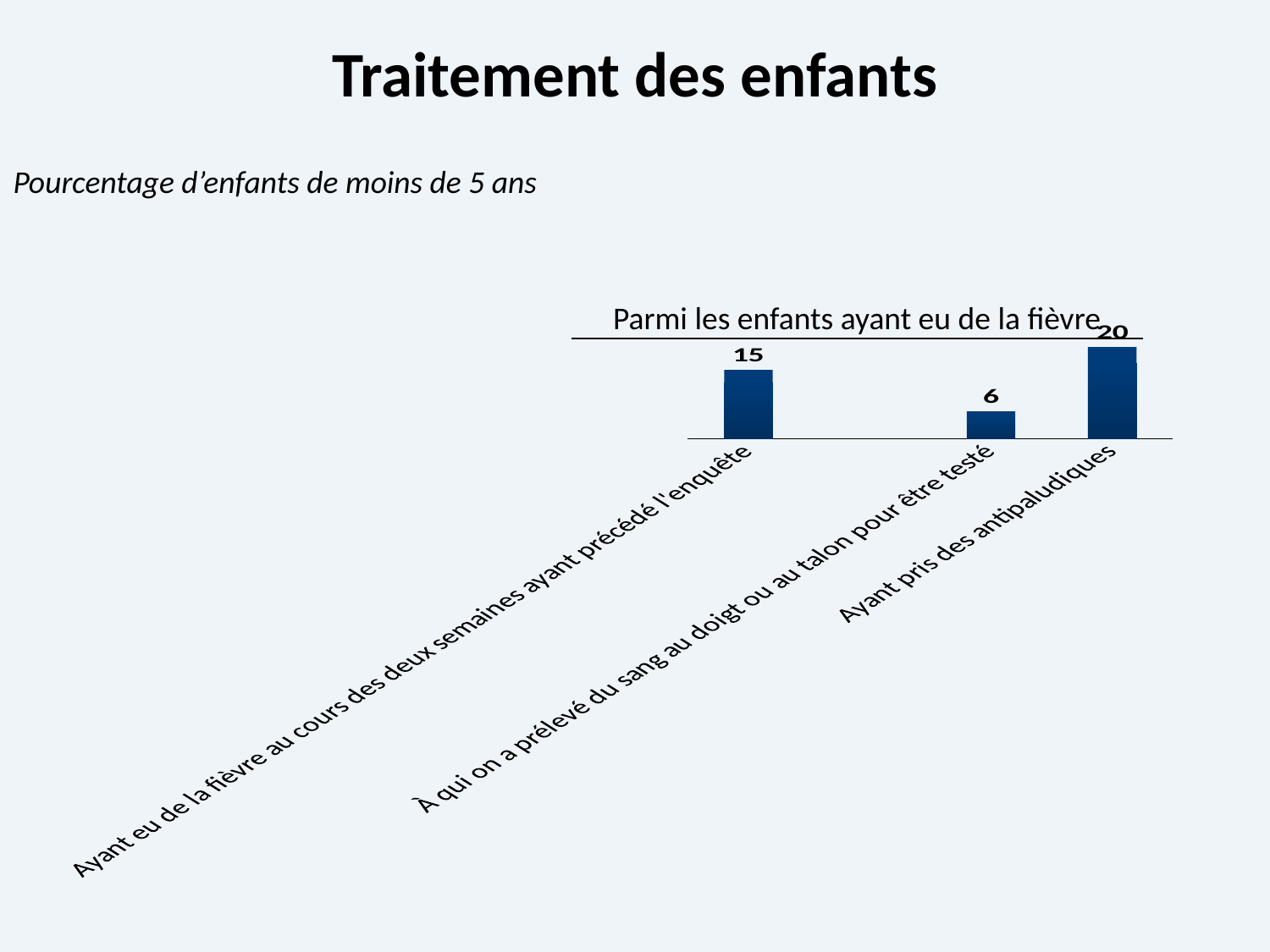

Traitement des enfants
Pourcentage d’enfants de moins de 5 ans

Parmi les enfants ayant eu de la fièvre

### Chart

| Category | Series 1 |
|---|---|
| Ayant eu de la fièvre au cours des deux semaines ayant précédé l'enquête | 15.0 |
|  | None |
| À qui on a prélevé du sang au doigt ou au talon pour être testé | 6.0 |
| Ayant pris des antipaludiques | 20.0 |